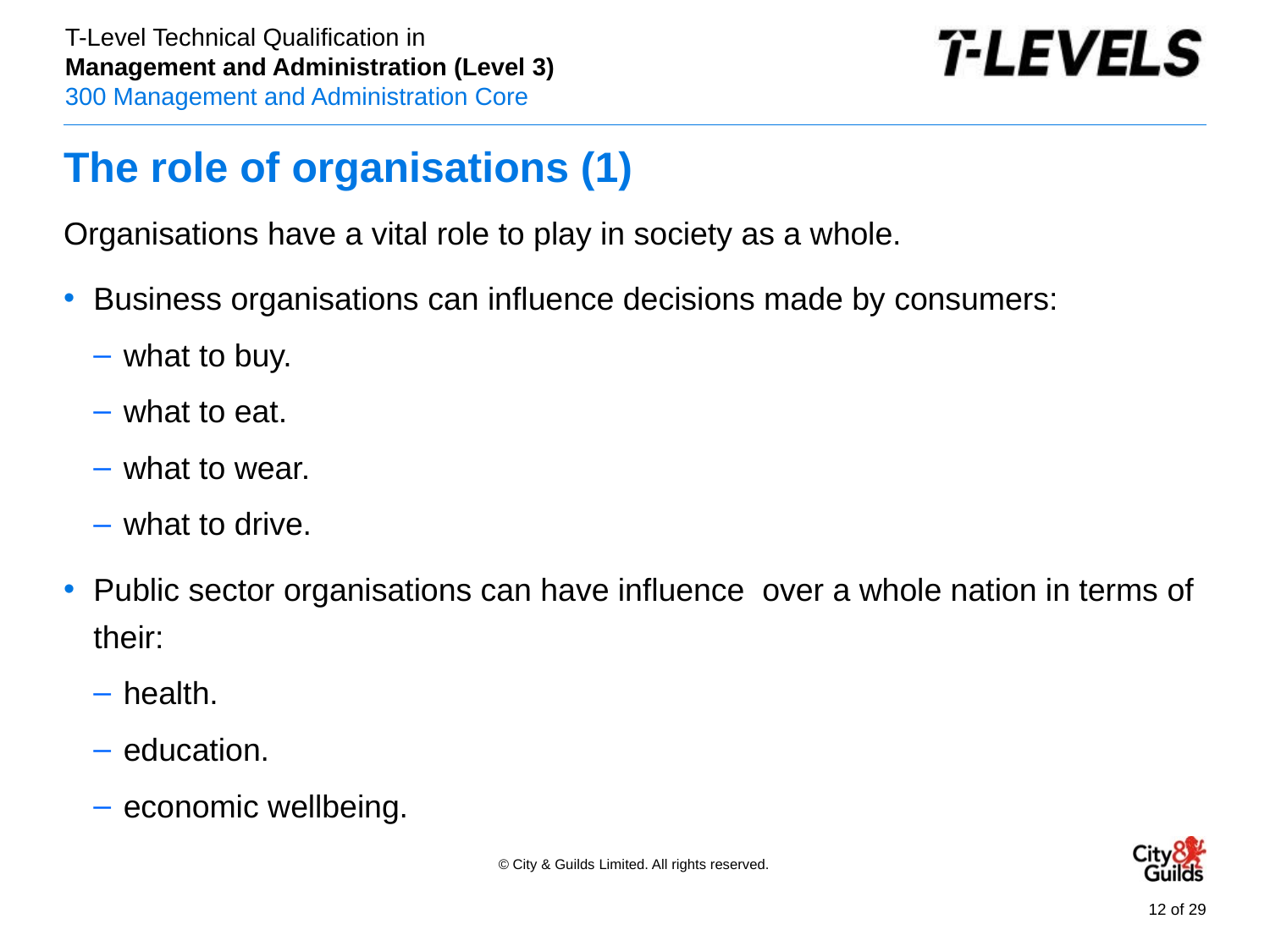

# The role of organisations (1)
Organisations have a vital role to play in society as a whole.
Business organisations can influence decisions made by consumers:
what to buy.
what to eat.
what to wear.
what to drive.
Public sector organisations can have influence  over a whole nation in terms of their:
health.
education.
economic wellbeing.